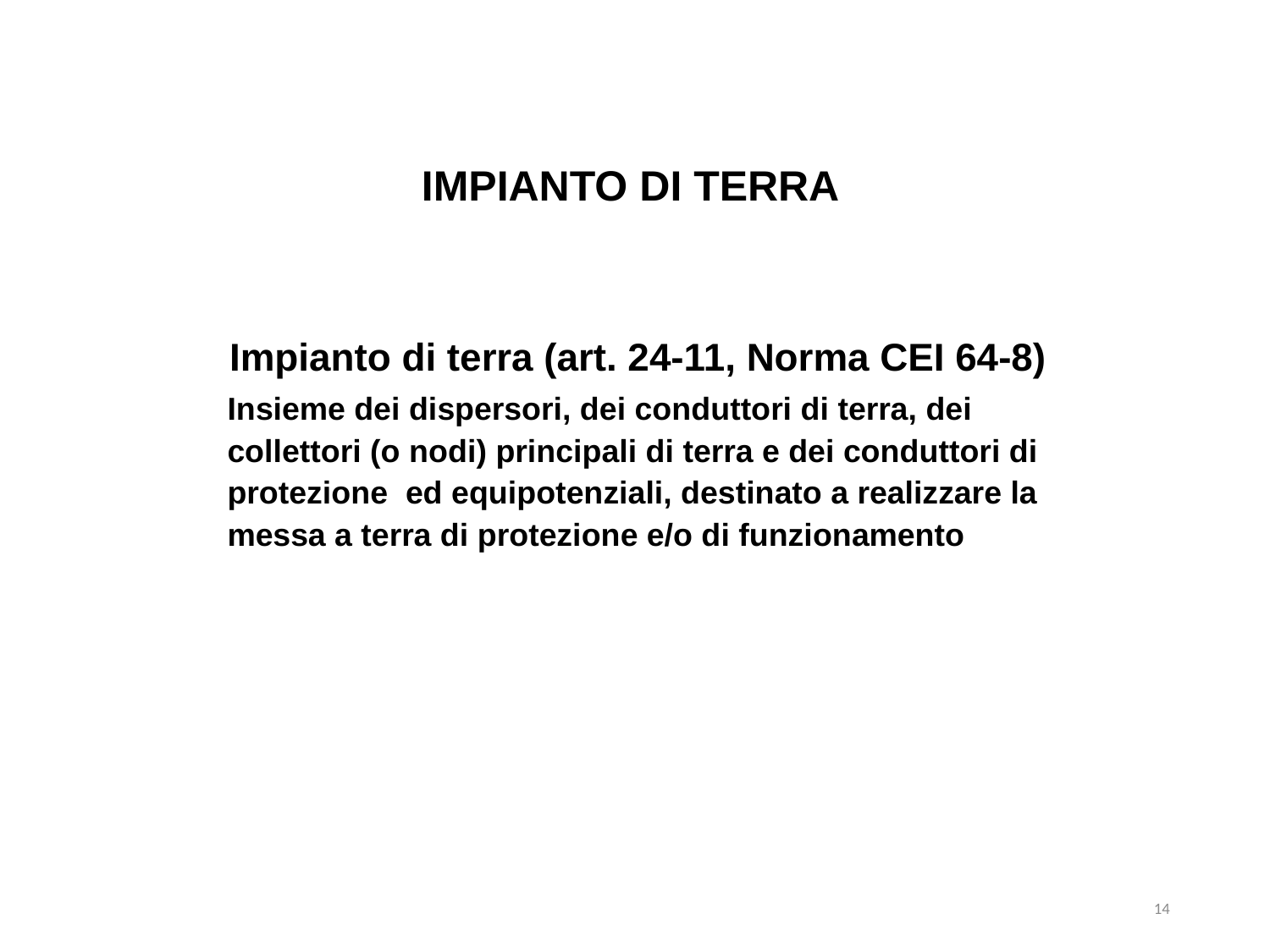

IMPIANTO DI TERRA

Impianto di terra (art. 24-11, Norma CEI 64-8)
Insieme dei dispersori, dei conduttori di terra, dei collettori (o nodi) principali di terra e dei conduttori di protezione  ed equipotenziali, destinato a realizzare la messa a terra di protezione e/o di funzionamento
14